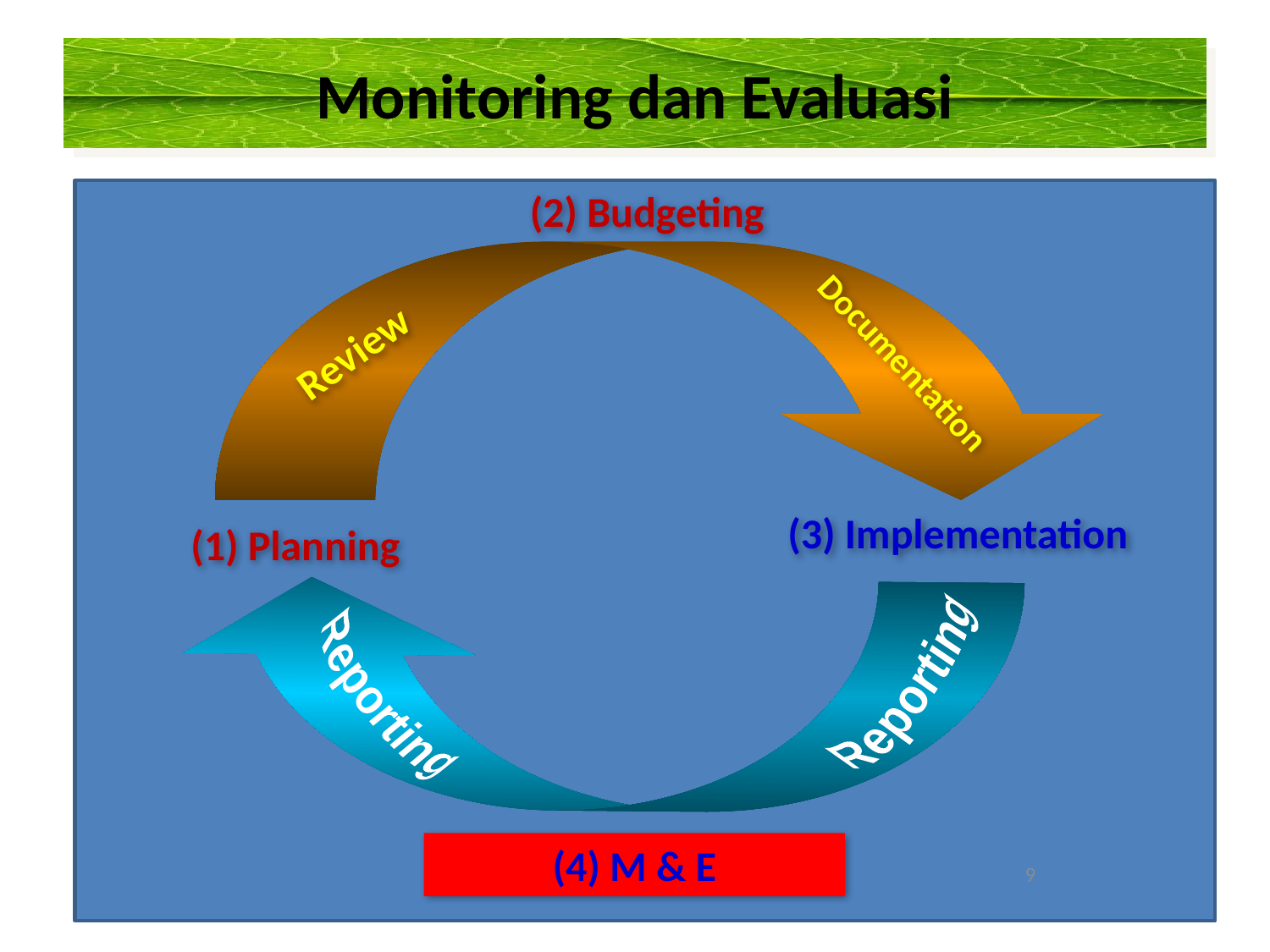

# Monitoring dan Evaluasi
(2) Budgeting

Review
Documentation
(3) Implementation
(1) Planning

Reporting
Reporting
(4) M & E
9